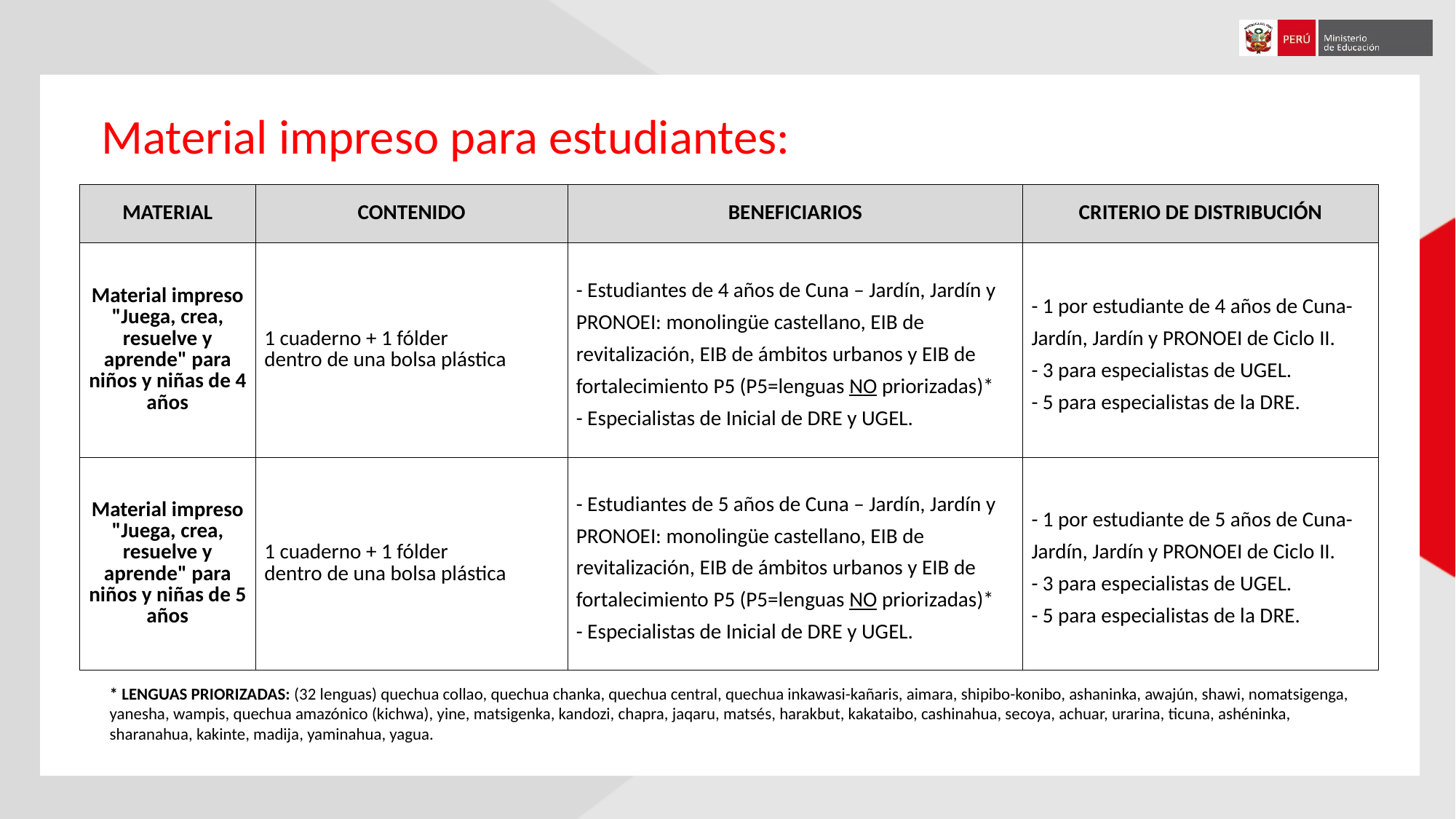

Material impreso para estudiantes:
| MATERIAL | CONTENIDO | BENEFICIARIOS | CRITERIO DE DISTRIBUCIÓN |
| --- | --- | --- | --- |
| Material impreso "Juega, crea, resuelve y aprende" para niños y niñas de 4 años | 1 cuaderno + 1 fólder dentro de una bolsa plástica | - Estudiantes de 4 años de Cuna – Jardín, Jardín y PRONOEI: monolingüe castellano, EIB de revitalización, EIB de ámbitos urbanos y EIB de fortalecimiento P5 (P5=lenguas NO priorizadas)\* - Especialistas de Inicial de DRE y UGEL. | - 1 por estudiante de 4 años de Cuna-Jardín, Jardín y PRONOEI de Ciclo II. - 3 para especialistas de UGEL. - 5 para especialistas de la DRE. |
| Material impreso "Juega, crea, resuelve y aprende" para niños y niñas de 5 años | 1 cuaderno + 1 fólder dentro de una bolsa plástica | - Estudiantes de 5 años de Cuna – Jardín, Jardín y PRONOEI: monolingüe castellano, EIB de revitalización, EIB de ámbitos urbanos y EIB de fortalecimiento P5 (P5=lenguas NO priorizadas)\* - Especialistas de Inicial de DRE y UGEL. | - 1 por estudiante de 5 años de Cuna-Jardín, Jardín y PRONOEI de Ciclo II. - 3 para especialistas de UGEL. - 5 para especialistas de la DRE. |
* LENGUAS PRIORIZADAS: (32 lenguas) quechua collao, quechua chanka, quechua central, quechua inkawasi-kañaris, aimara, shipibo-konibo, ashaninka, awajún, shawi, nomatsigenga, yanesha, wampis, quechua amazónico (kichwa), yine, matsigenka, kandozi, chapra, jaqaru, matsés, harakbut, kakataibo, cashinahua, secoya, achuar, urarina, ticuna, ashéninka, sharanahua, kakinte, madija, yaminahua, yagua.